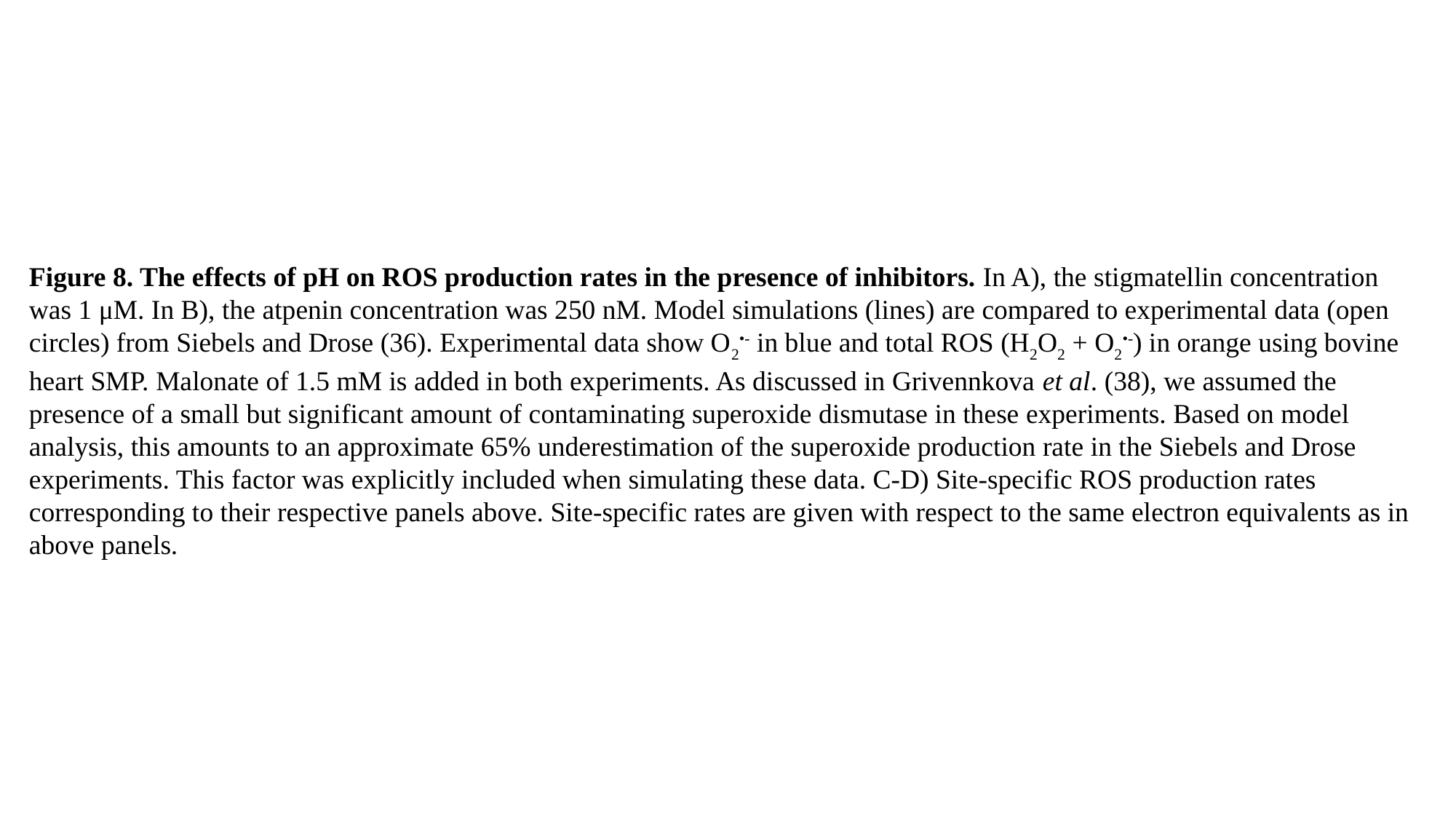

Figure 8. The effects of pH on ROS production rates in the presence of inhibitors. In A), the stigmatellin concentration was 1 μM. In B), the atpenin concentration was 250 nM. Model simulations (lines) are compared to experimental data (open circles) from Siebels and Drose (36). Experimental data show O2•- in blue and total ROS (H2O2 + O2•-) in orange using bovine heart SMP. Malonate of 1.5 mM is added in both experiments. As discussed in Grivennkova et al. (38), we assumed the presence of a small but significant amount of contaminating superoxide dismutase in these experiments. Based on model analysis, this amounts to an approximate 65% underestimation of the superoxide production rate in the Siebels and Drose experiments. This factor was explicitly included when simulating these data. C-D) Site-specific ROS production rates corresponding to their respective panels above. Site-specific rates are given with respect to the same electron equivalents as in above panels.